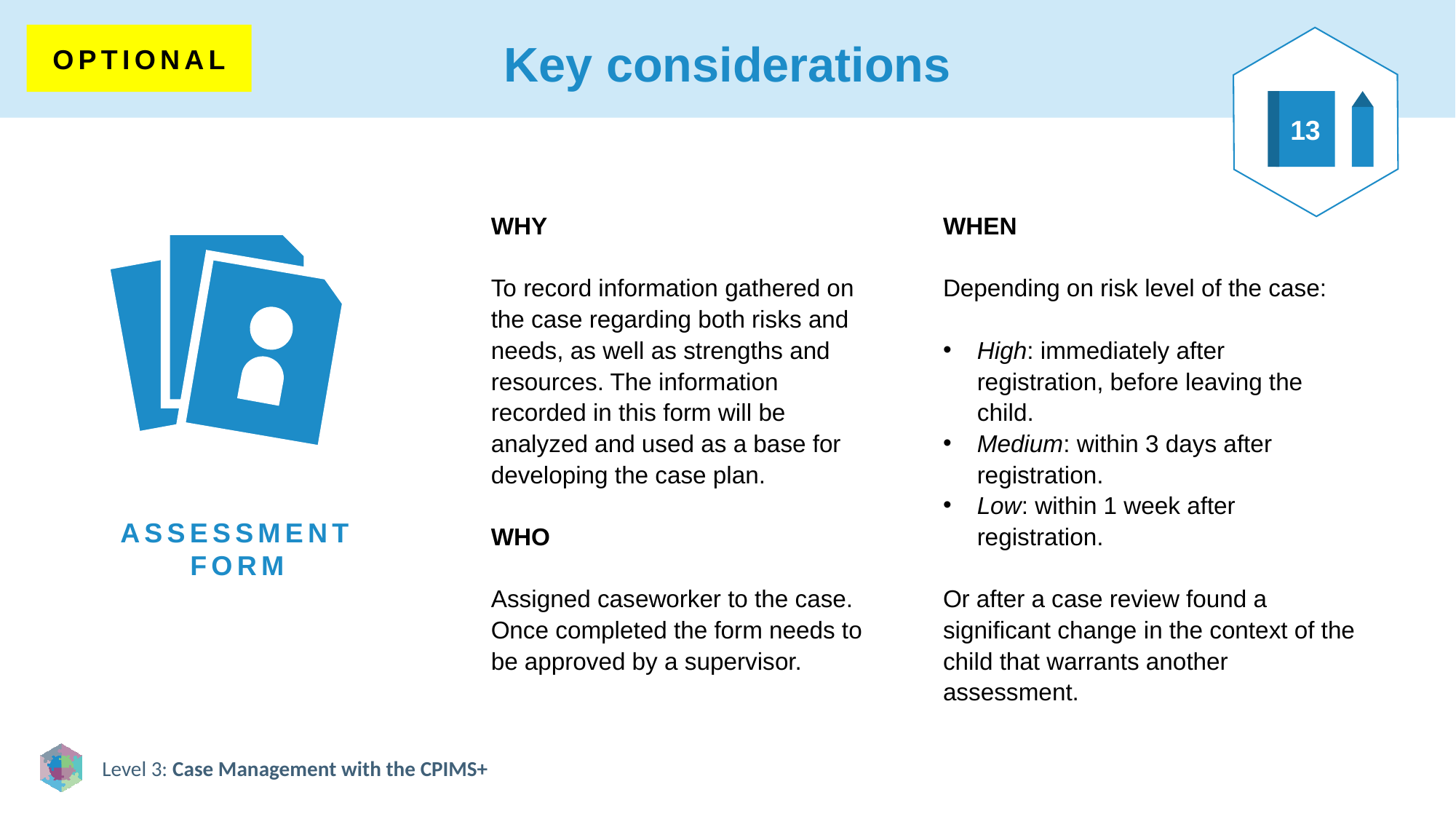

# Key considerations
OPTIONAL

13

WHY

To record information gathered on the case regarding both risks and needs, as well as strengths and resources. The information recorded in this form will be analyzed and used as a base for developing the case plan.

WHO

Assigned caseworker to the case. Once completed the form needs to be approved by a supervisor.
WHEN

Depending on risk level of the case:

High: immediately after registration, before leaving the child.
Medium: within 3 days after registration.
Low: within 1 week after registration.

Or after a case review found a significant change in the context of the child that warrants another assessment.

ASSESSMENT FORM